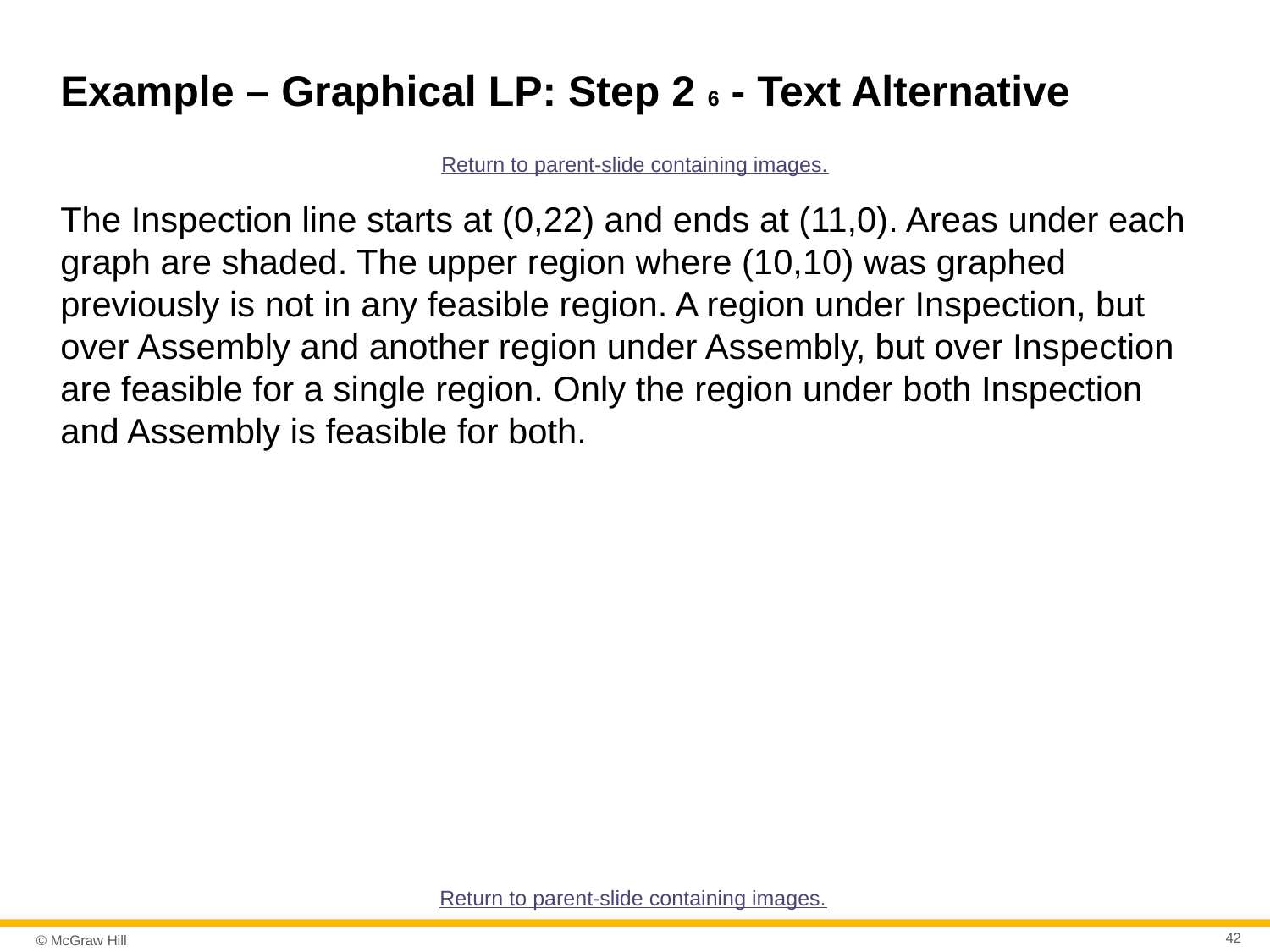

# Example – Graphical LP: Step 2 6 - Text Alternative
Return to parent-slide containing images.
The Inspection line starts at (0,22) and ends at (11,0). Areas under each graph are shaded. The upper region where (10,10) was graphed previously is not in any feasible region. A region under Inspection, but over Assembly and another region under Assembly, but over Inspection are feasible for a single region. Only the region under both Inspection and Assembly is feasible for both.
Return to parent-slide containing images.